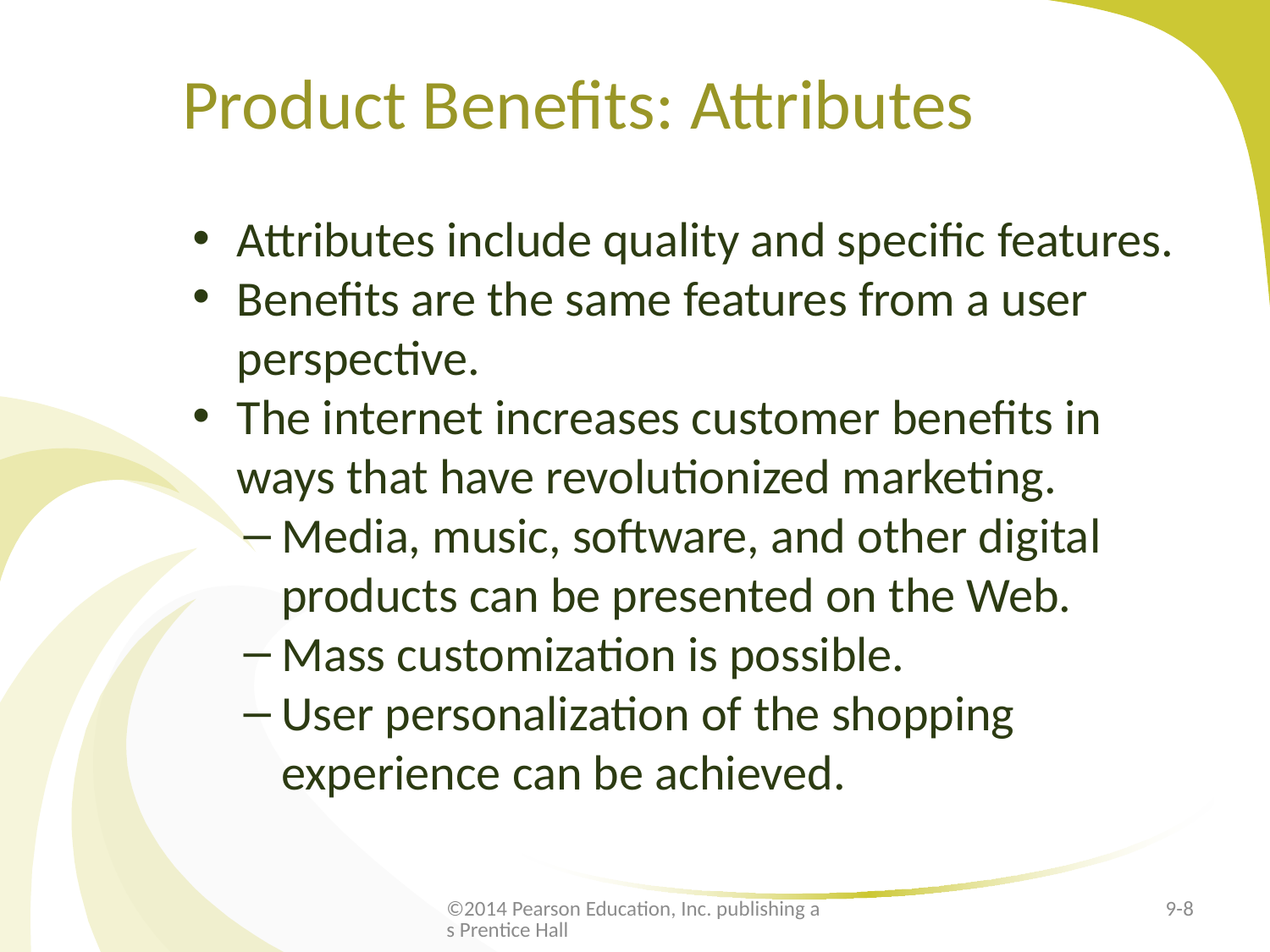

# Product Benefits: Attributes
Attributes include quality and specific features.
Benefits are the same features from a user perspective.
The internet increases customer benefits in ways that have revolutionized marketing.
Media, music, software, and other digital products can be presented on the Web.
Mass customization is possible.
User personalization of the shopping experience can be achieved.
©2014 Pearson Education, Inc. publishing as Prentice Hall
9-8